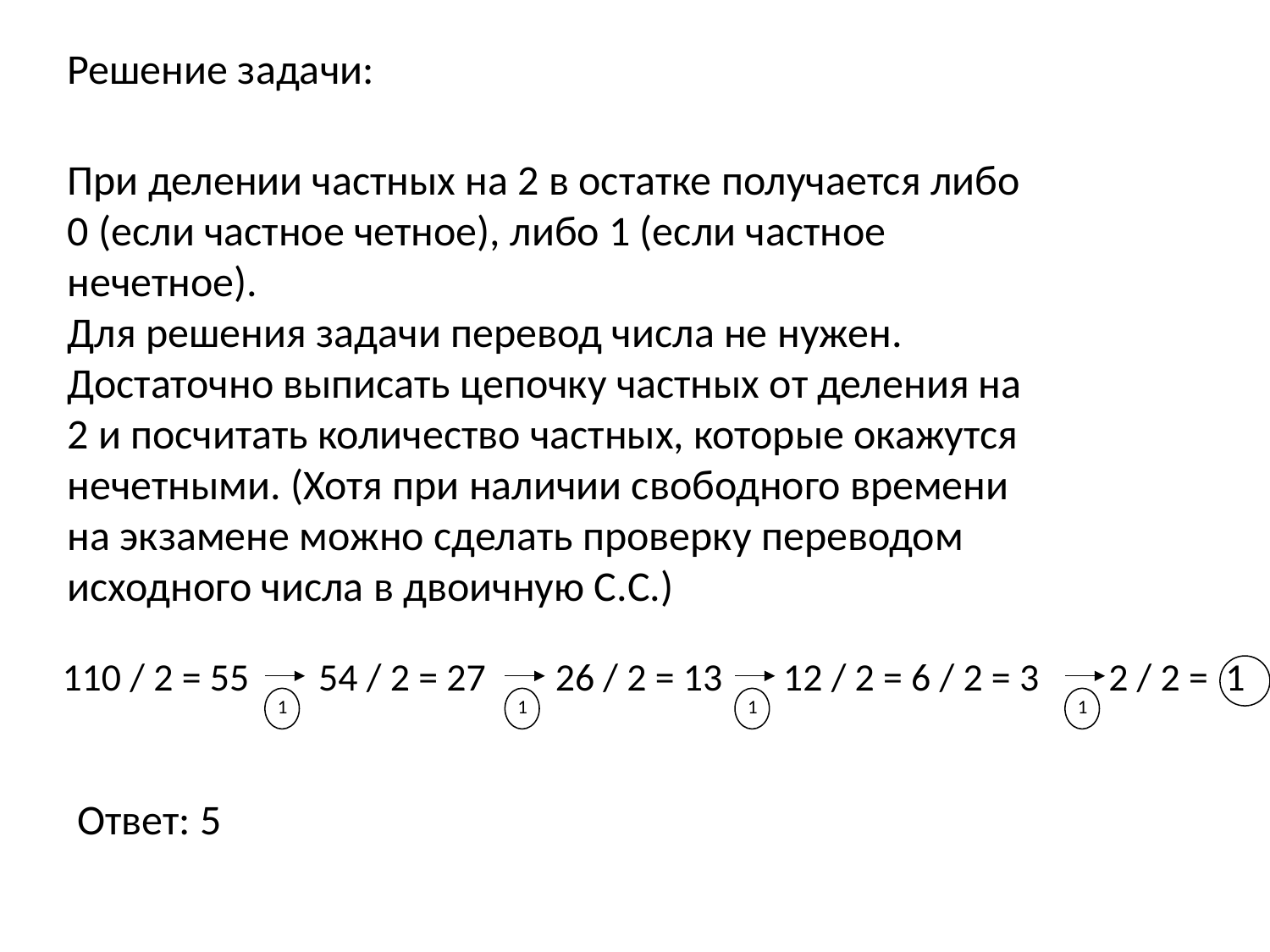

Решение задачи:
При делении частных на 2 в остатке получается либо 0 (если частное четное), либо 1 (если частное нечетное).
Для решения задачи перевод числа не нужен. Достаточно выписать цепочку частных от деления на 2 и посчитать количество частных, которые окажутся нечетными. (Хотя при наличии свободного времени на экзамене можно сделать проверку переводом исходного числа в двоичную С.С.)
110 / 2 = 55        54 / 2 = 27        26 / 2 = 13       12 / 2 = 6 / 2 = 3        2 / 2 =  1

1

1

1

1

Ответ: 5